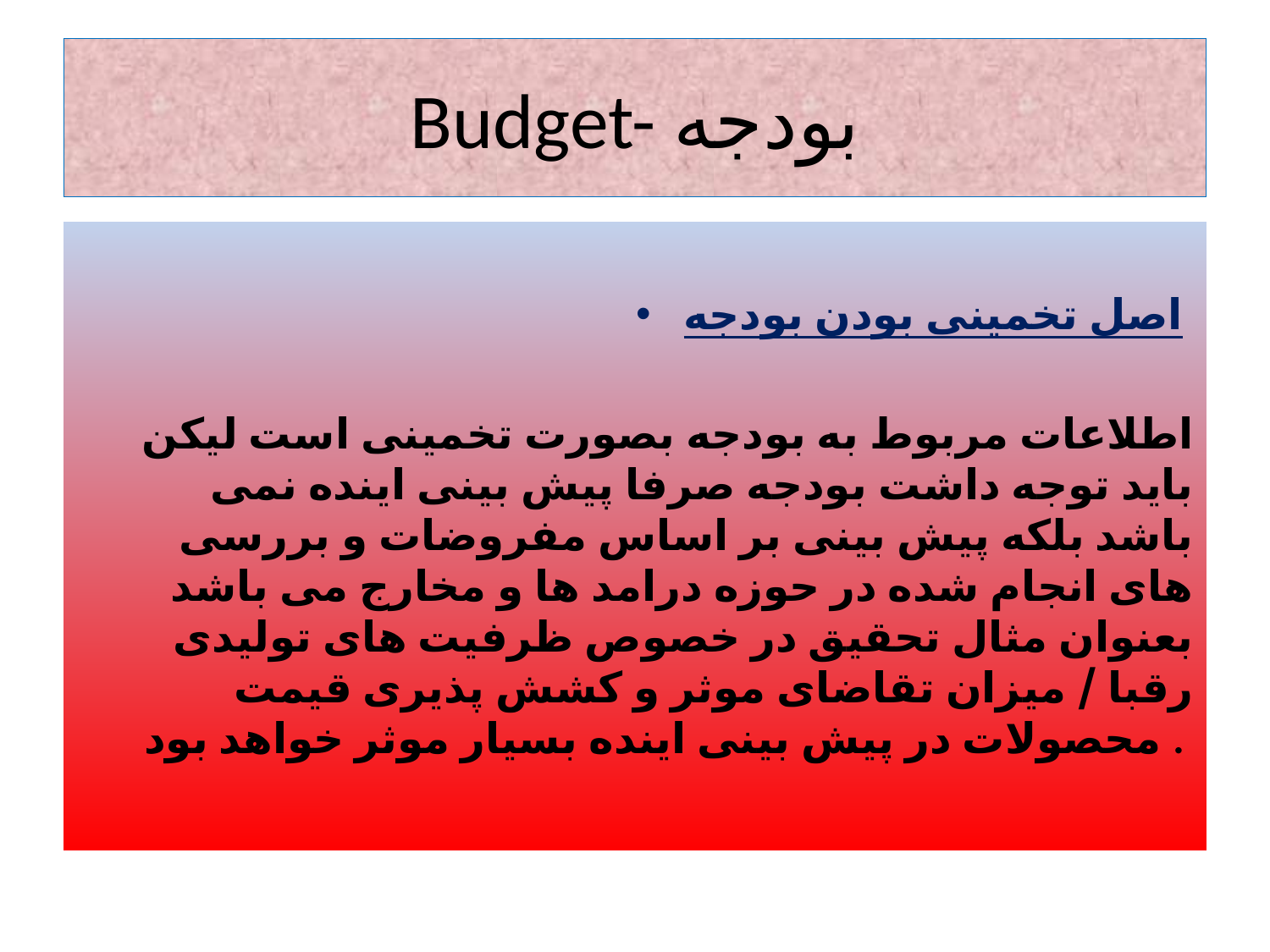

# Budget- بودجه

اصل تخمینی بودن بودجه

اطلاعات مربوط به بودجه بصورت تخمینی است لیکن باید توجه داشت بودجه صرفا پیش بینی اینده نمی باشد بلکه پیش بینی بر اساس مفروضات و بررسی های انجام شده در حوزه درامد ها و مخارج می باشد بعنوان مثال تحقیق در خصوص ظرفیت های تولیدی رقبا / میزان تقاضای موثر و کشش پذیری قیمت محصولات در پیش بینی اینده بسیار موثر خواهد بود .